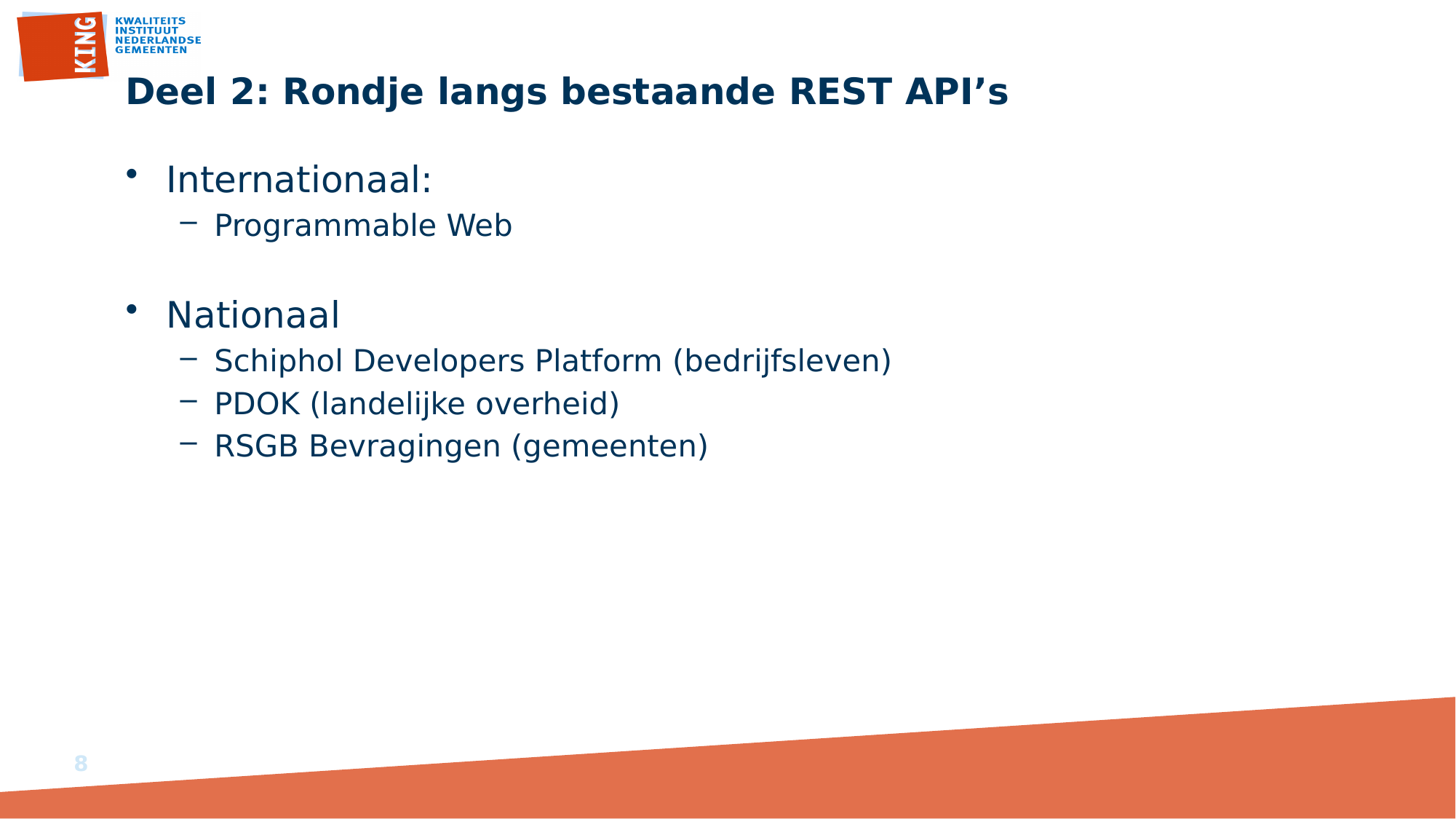

# Deel 2: Rondje langs bestaande REST API’s
Internationaal:
Programmable Web

Nationaal
Schiphol Developers Platform (bedrijfsleven)
PDOK (landelijke overheid)
RSGB Bevragingen (gemeenten)

8